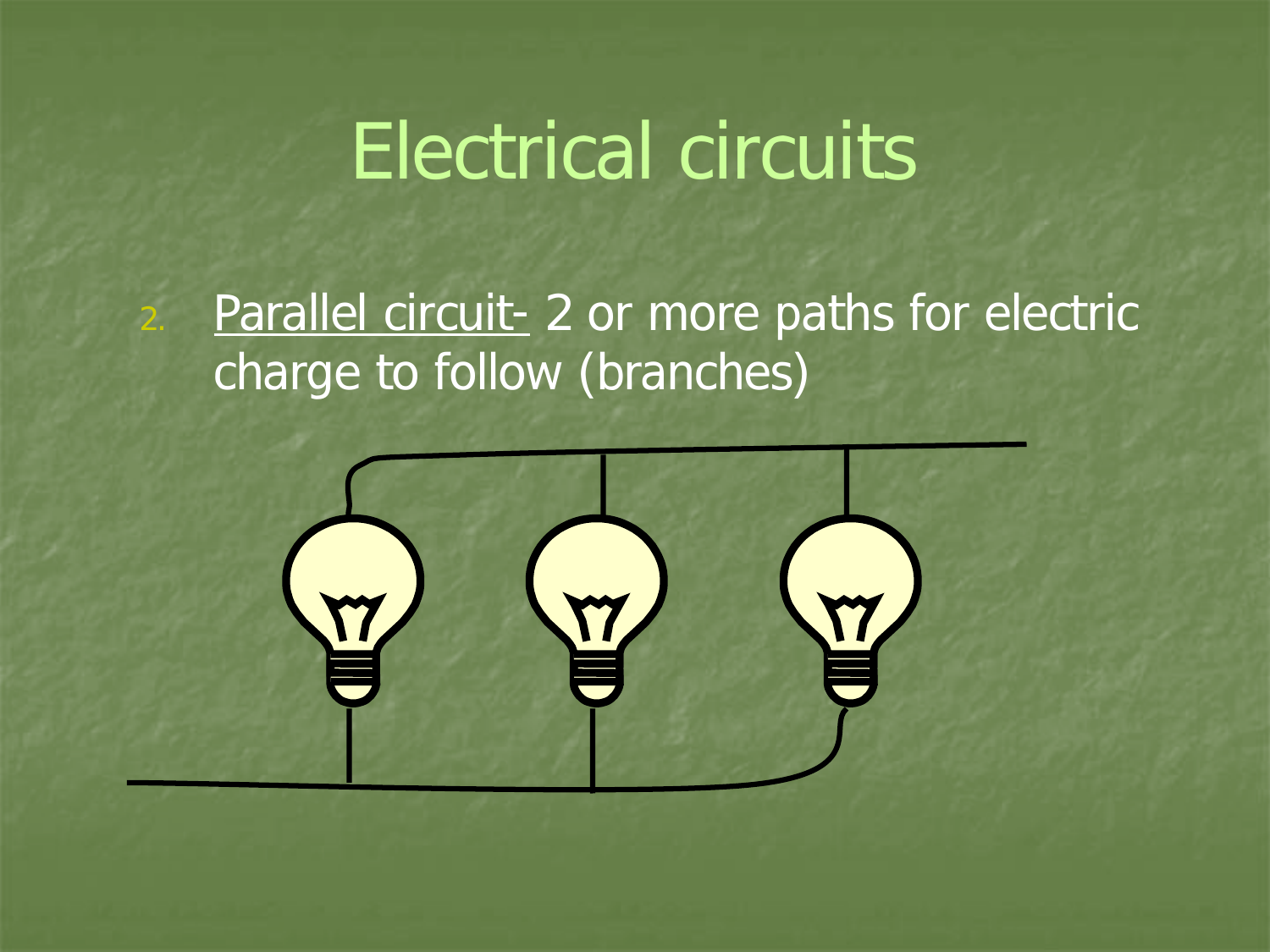

# Electrical circuits
Parallel circuit- 2 or more paths for electric charge to follow (branches)